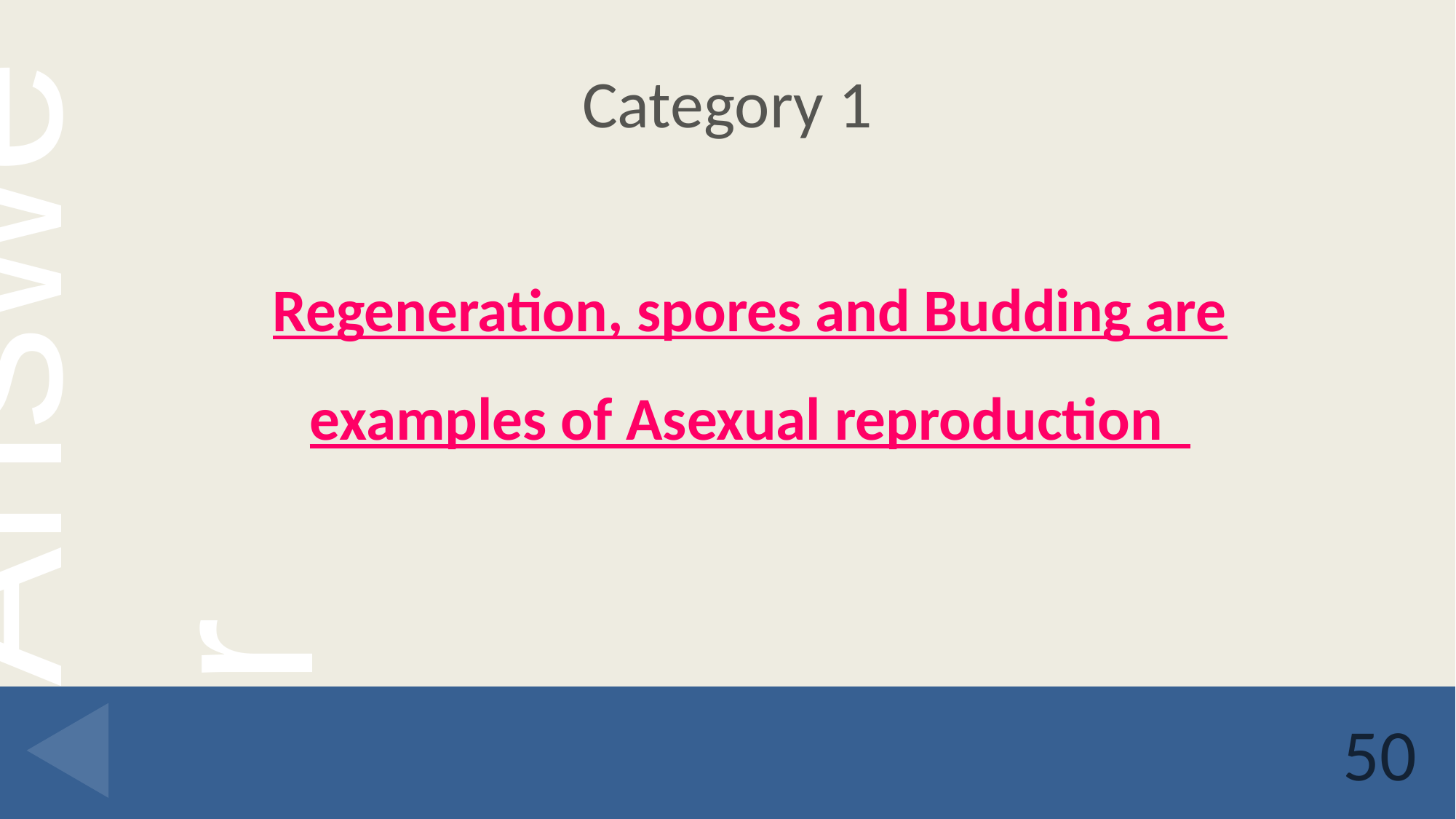

# Category 1
Regeneration, spores and Budding are examples of Asexual reproduction
50